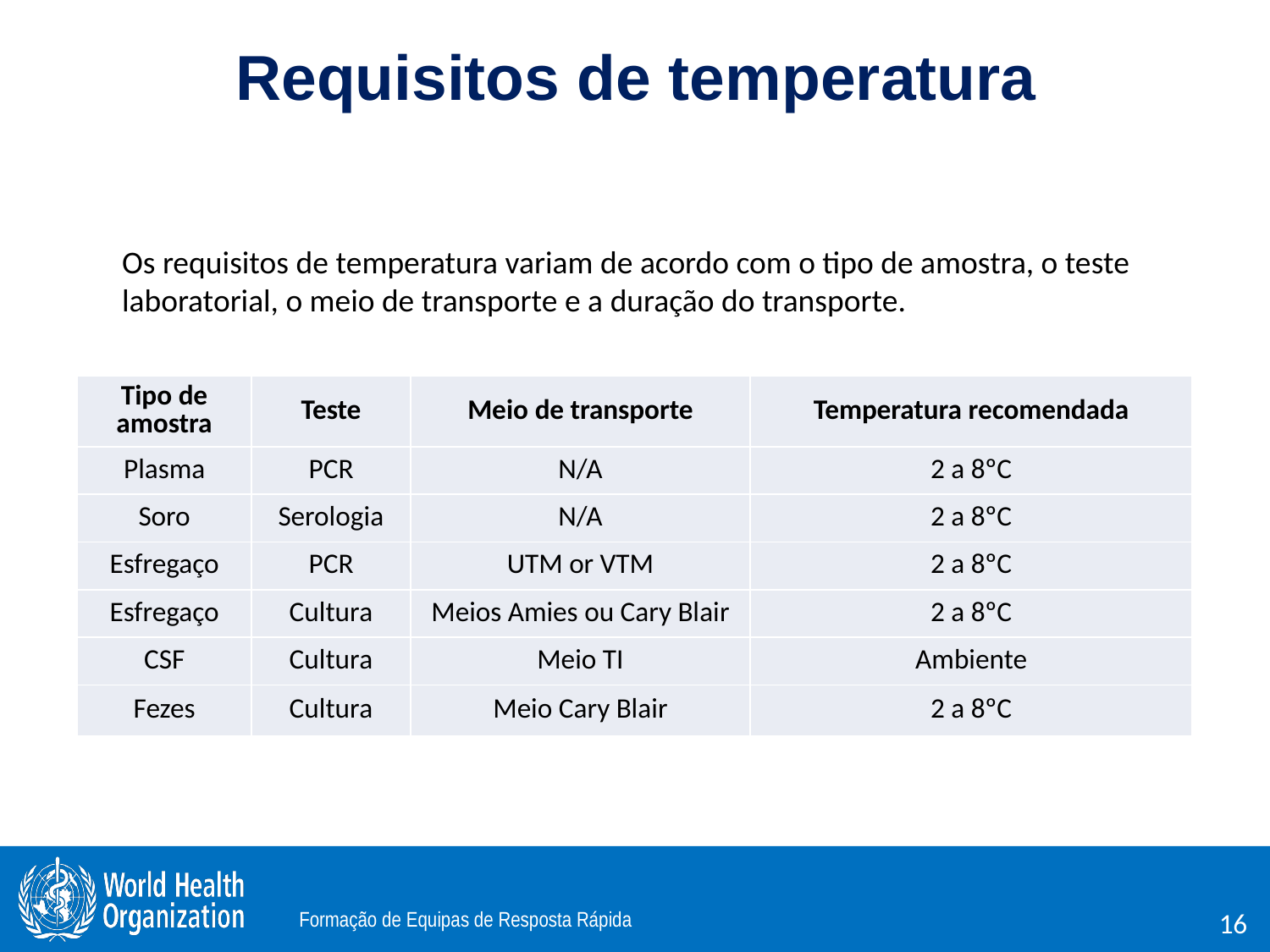

# Requisitos de temperatura
Os requisitos de temperatura variam de acordo com o tipo de amostra, o teste laboratorial, o meio de transporte e a duração do transporte.
| Tipo de amostra | Teste | Meio de transporte | Temperatura recomendada |
| --- | --- | --- | --- |
| Plasma | PCR | N/A | 2 a 8ºC |
| Soro | Serologia | N/A | 2 a 8ºC |
| Esfregaço | PCR | UTM or VTM | 2 a 8ºC |
| Esfregaço | Cultura | Meios Amies ou Cary Blair | 2 a 8ºC |
| CSF | Cultura | Meio TI | Ambiente |
| Fezes | Cultura | Meio Cary Blair | 2 a 8ºC |